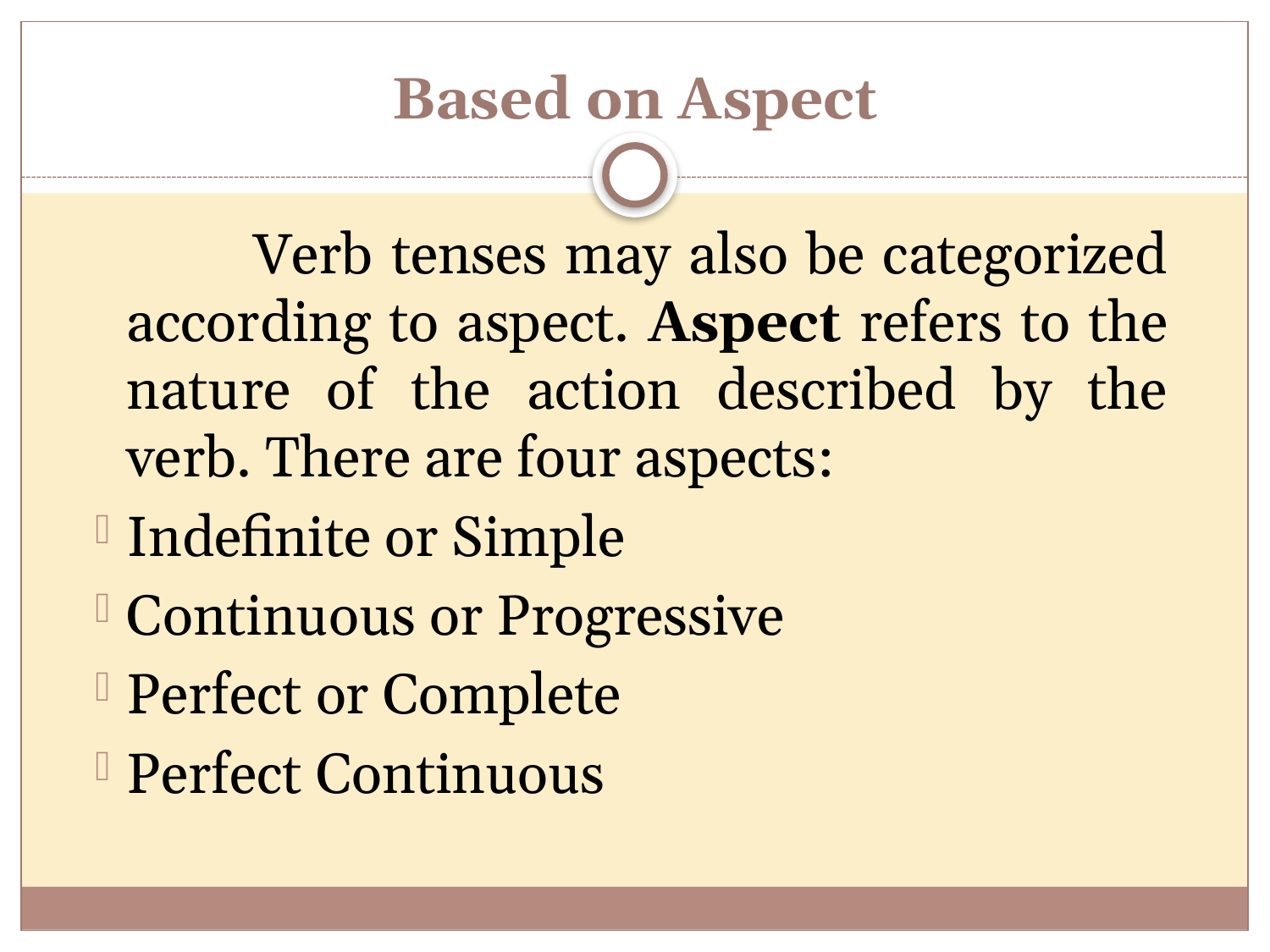

# Based on Aspect
		Verb tenses may also be categorized according to aspect. Aspect refers to the nature of the action described by the verb. There are four aspects:
Indefinite or Simple
Continuous or Progressive
Perfect or Complete
Perfect Continuous